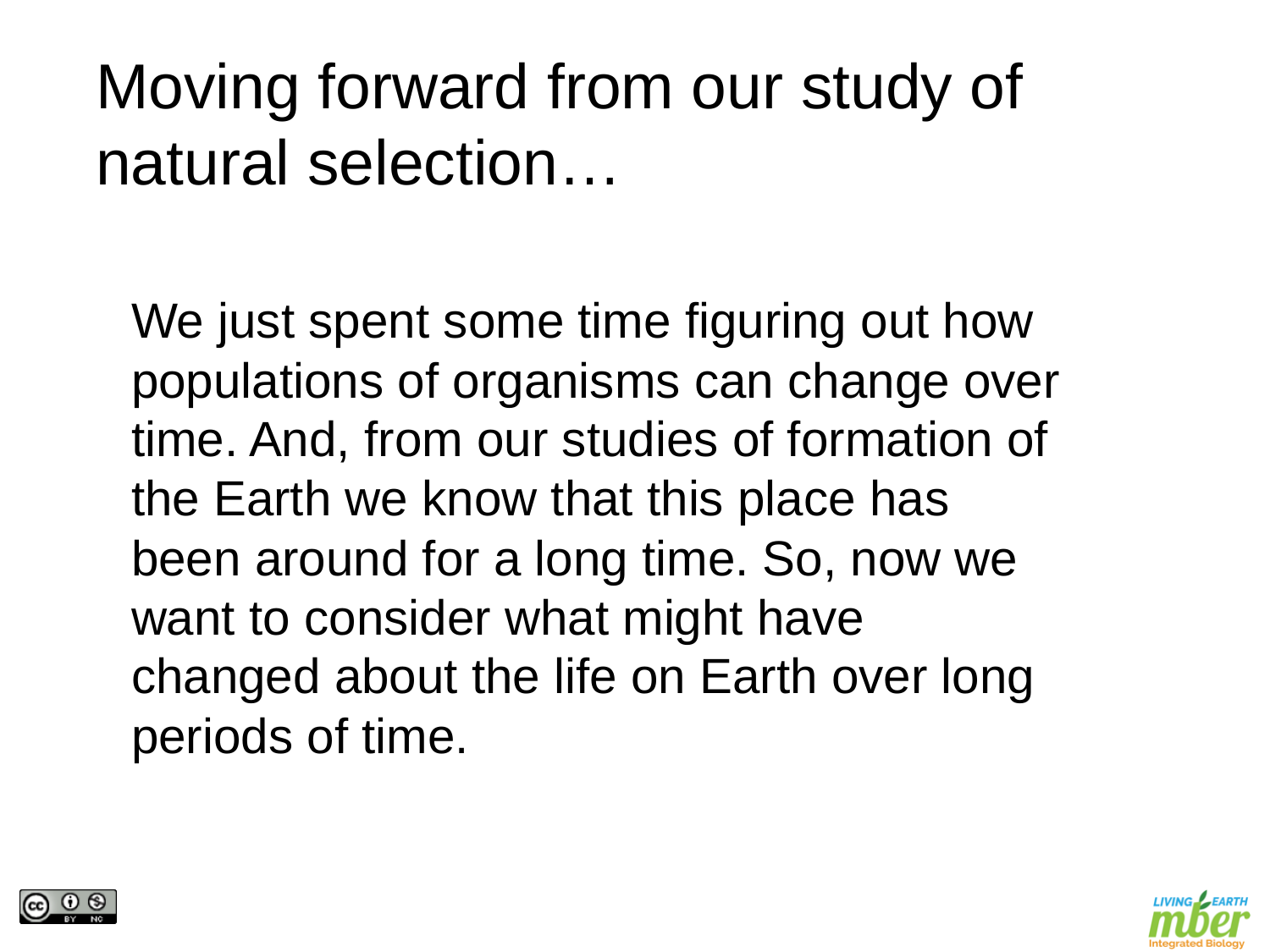

Moving forward from our study of natural selection…
We just spent some time figuring out how populations of organisms can change over time. And, from our studies of formation of the Earth we know that this place has been around for a long time. So, now we want to consider what might have changed about the life on Earth over long periods of time.